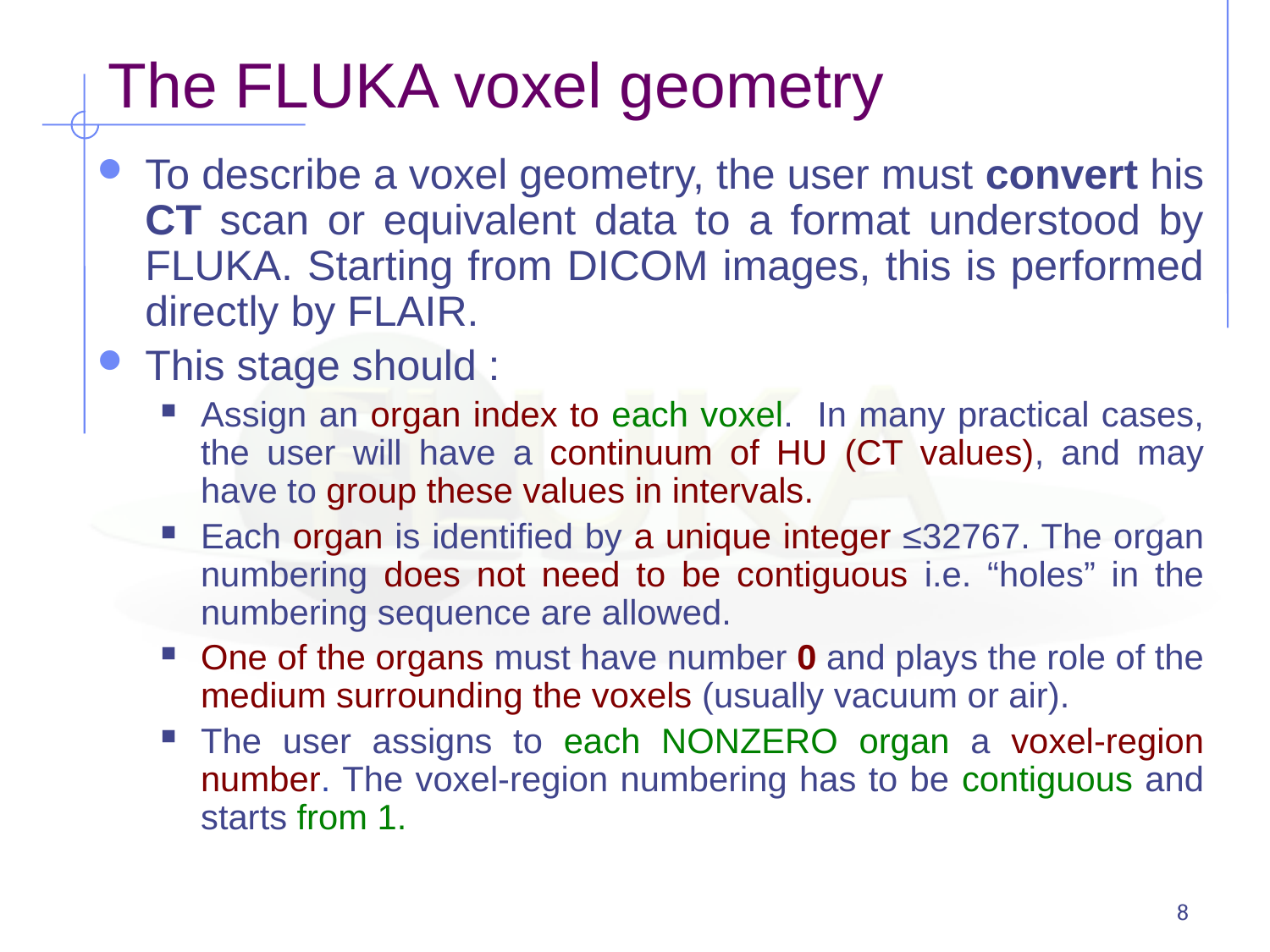

# The FLUKA voxel geometry
To describe a voxel geometry, the user must convert his CT scan or equivalent data to a format understood by FLUKA. Starting from DICOM images, this is performed directly by FLAIR.
This stage should :
Assign an organ index to each voxel.  In many practical cases, the user will have a continuum of HU (CT values), and may have to group these values in intervals.
Each organ is identified by a unique integer ≤32767. The organ numbering does not need to be contiguous i.e. “holes” in the numbering sequence are allowed.
One of the organs must have number 0 and plays the role of the medium surrounding the voxels (usually vacuum or air).
The user assigns to each NONZERO organ a voxel-region number. The voxel-region numbering has to be contiguous and starts from 1.